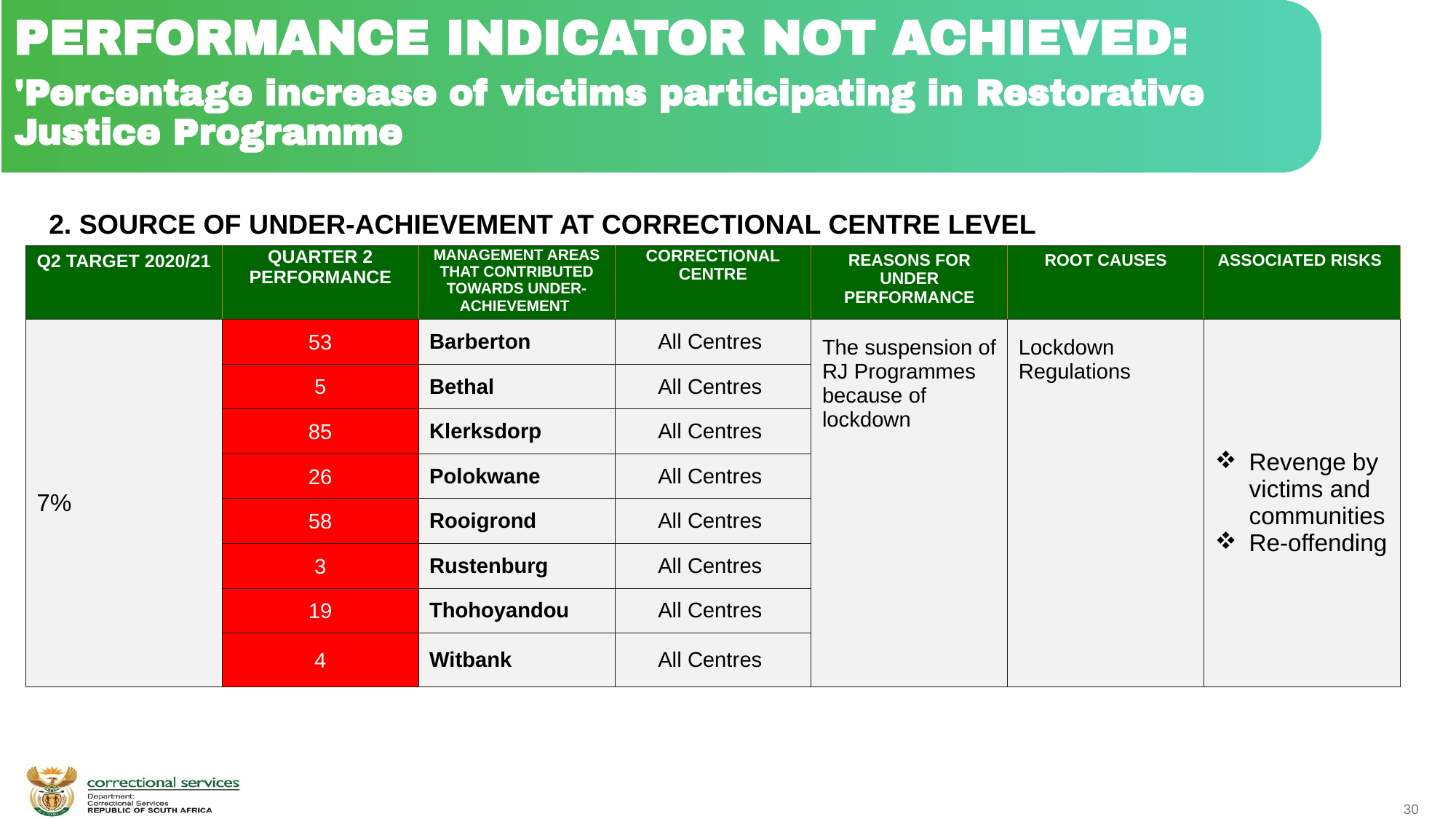

PERFORMANCE INDICATOR NOT ACHIEVED:
'Percentage increase of victims participating in Restorative Justice Programme
     2. SOURCE OF UNDER-ACHIEVEMENT AT CORRECTIONAL CENTRE LEVEL
| Q2 TARGET 2020/21 | QUARTER 2 PERFORMANCE | MANAGEMENT AREAS THAT CONTRIBUTED TOWARDS UNDER-ACHIEVEMENT | CORRECTIONAL CENTRE | REASONS FOR UNDER PERFORMANCE | ROOT CAUSES | ASSOCIATED RISKS |
| --- | --- | --- | --- | --- | --- | --- |
| 7% | 53 | Barberton | All Centres | The suspension of RJ Programmes because of lockdown | Lockdown Regulations | Revenge by victims and communities Re-offending |
|  | 5 | Bethal | All Centres |  |  |  |
|  | 85 | Klerksdorp | All Centres |  |  |  |
|  | 26 | Polokwane | All Centres |  |  |  |
|  | 58 | Rooigrond | All Centres |  |  |  |
|  | 3 | Rustenburg | All Centres |  |  |  |
|  | 19 | Thohoyandou | All Centres |  |  |  |
|  | 4 | Witbank | All Centres |  |  |  |